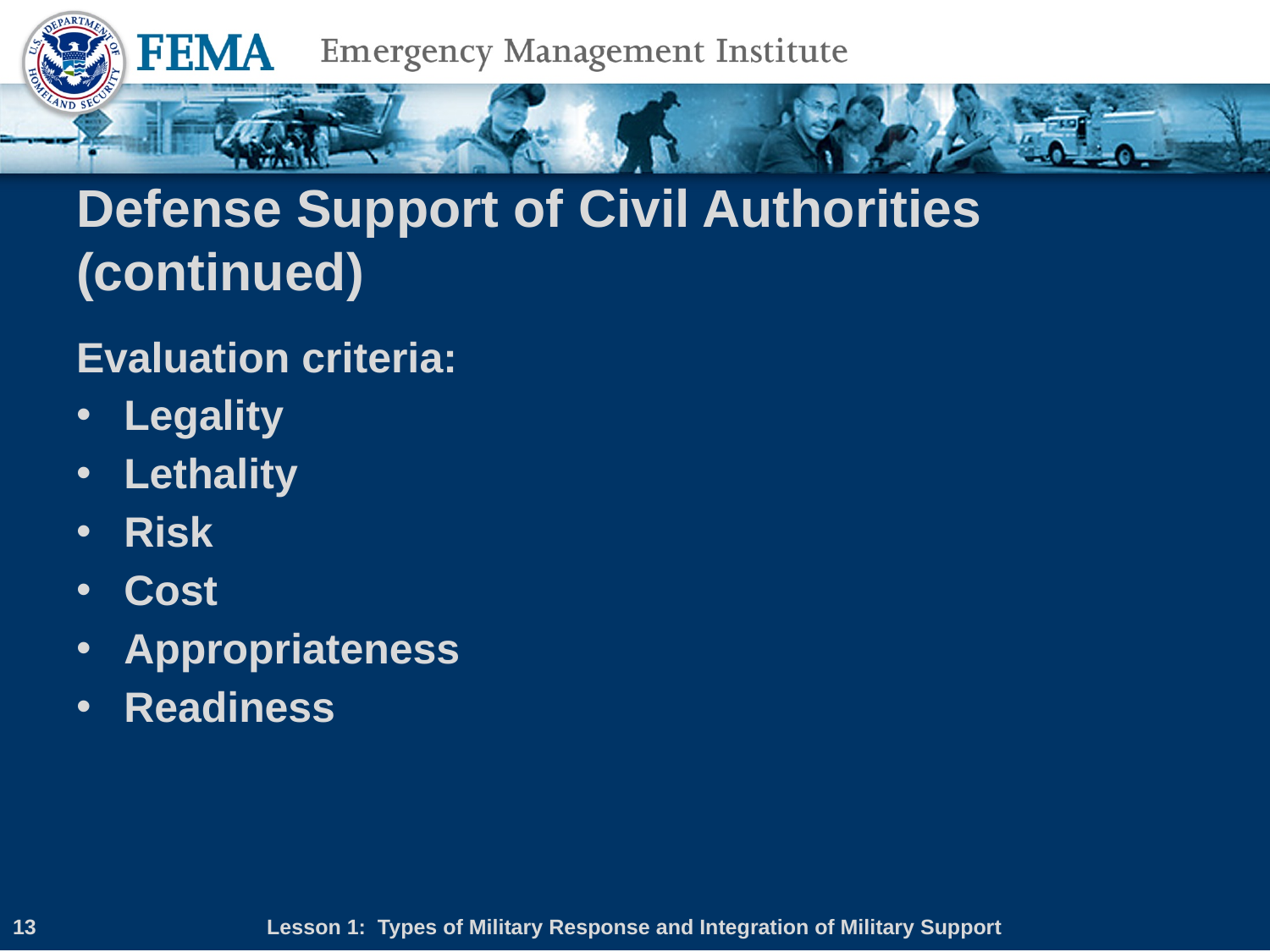

# Defense Support of Civil Authorities (continued)
Evaluation criteria:
Legality
Lethality
Risk
Cost
Appropriateness
Readiness
13
Lesson 1:  Types of Military Response and Integration of Military Support